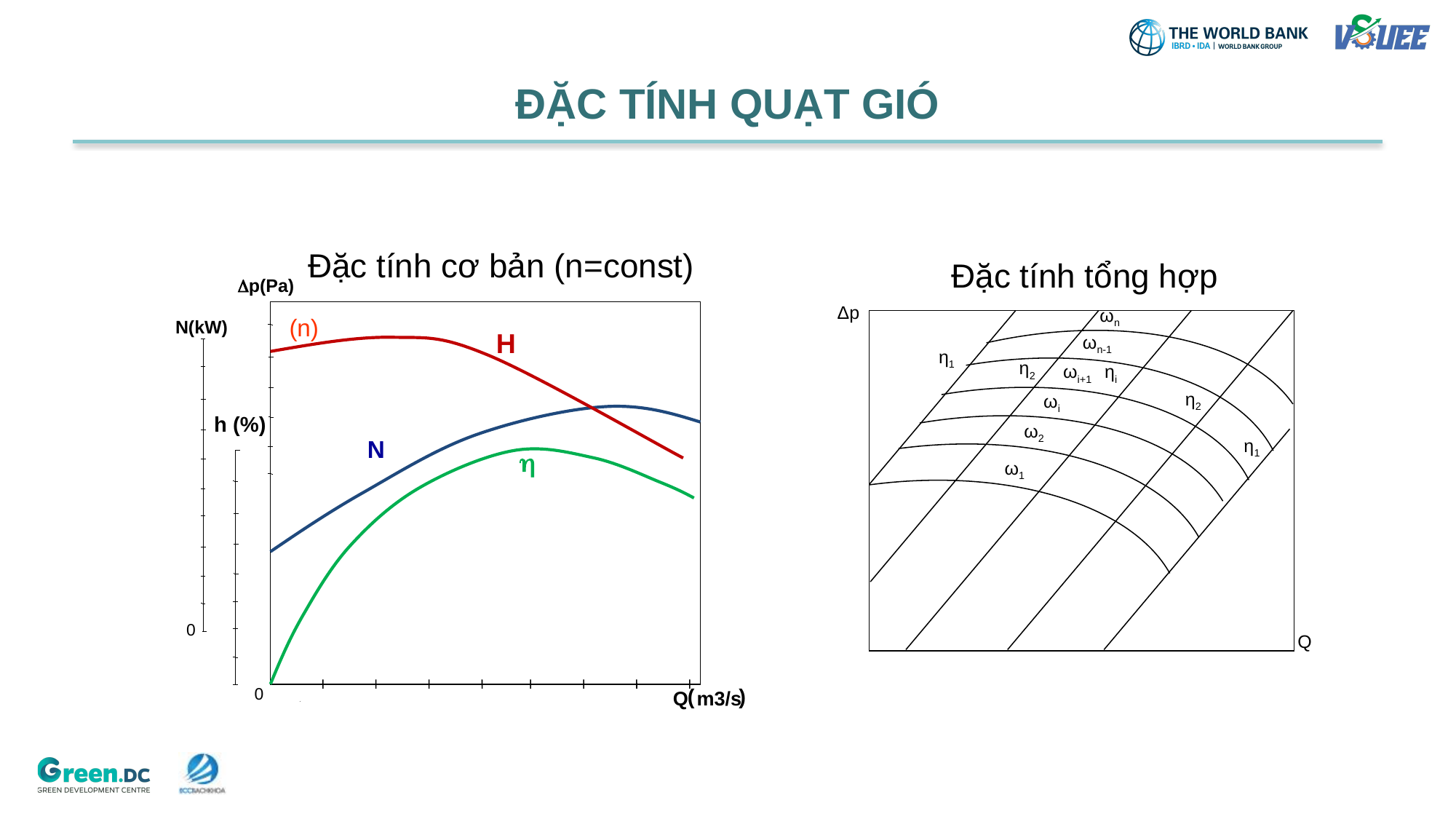

# ĐẶC TÍNH QUẠT GIÓ
Đặc tính cơ bản (n=const)

Đặc tính tổng hợp

Δp(Pa)

H
P
η
HCK
(n)
N(kW)

h (%)

N

0

0
(
)

Q
m3/s

Δp
ωn

ωn-1
η1

η2
ωi+1
ηi

η2
ωi

ω2

η1
ω1

Q